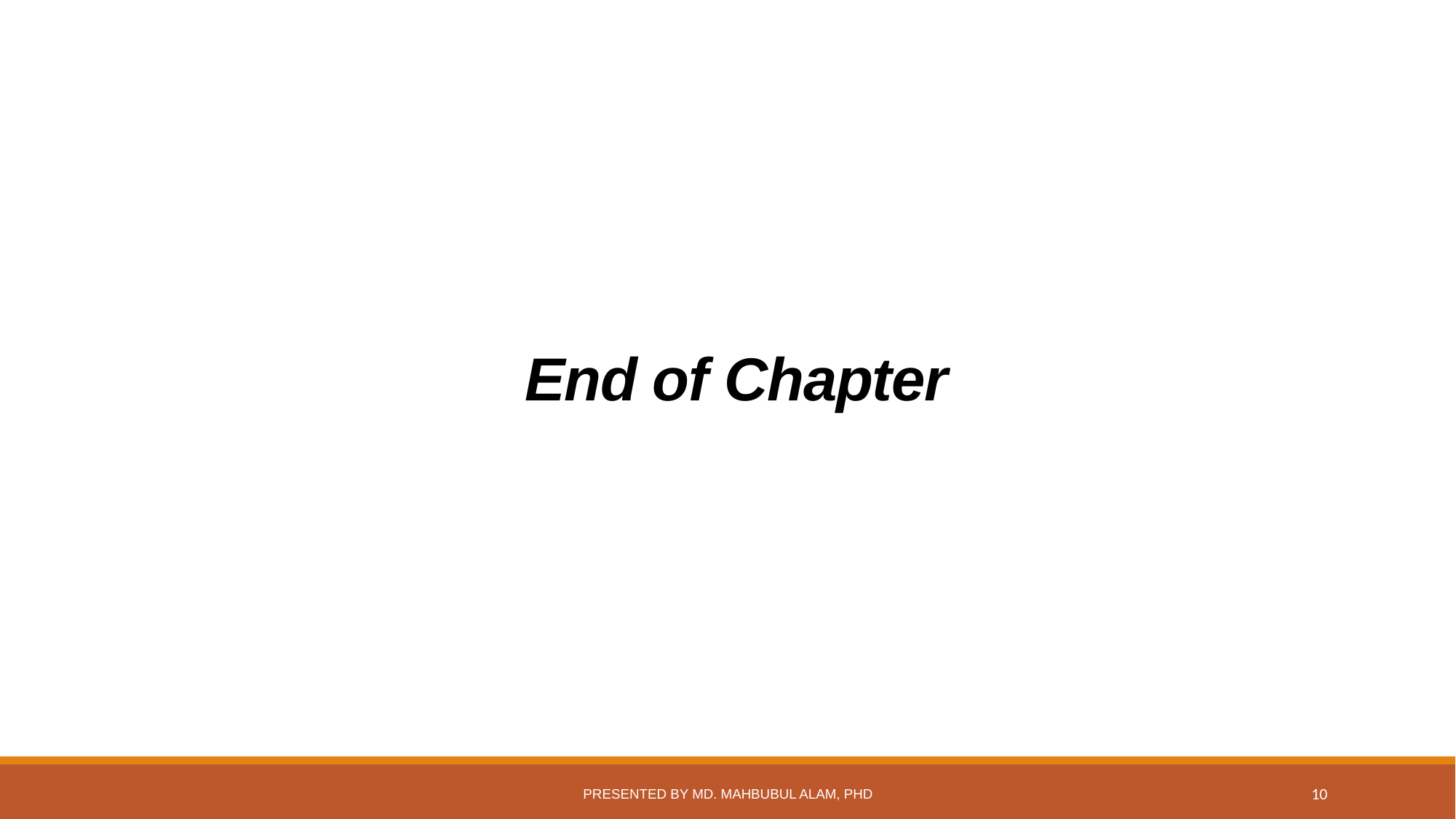

# End of Chapter
Presented by Md. Mahbubul Alam, PhD
10